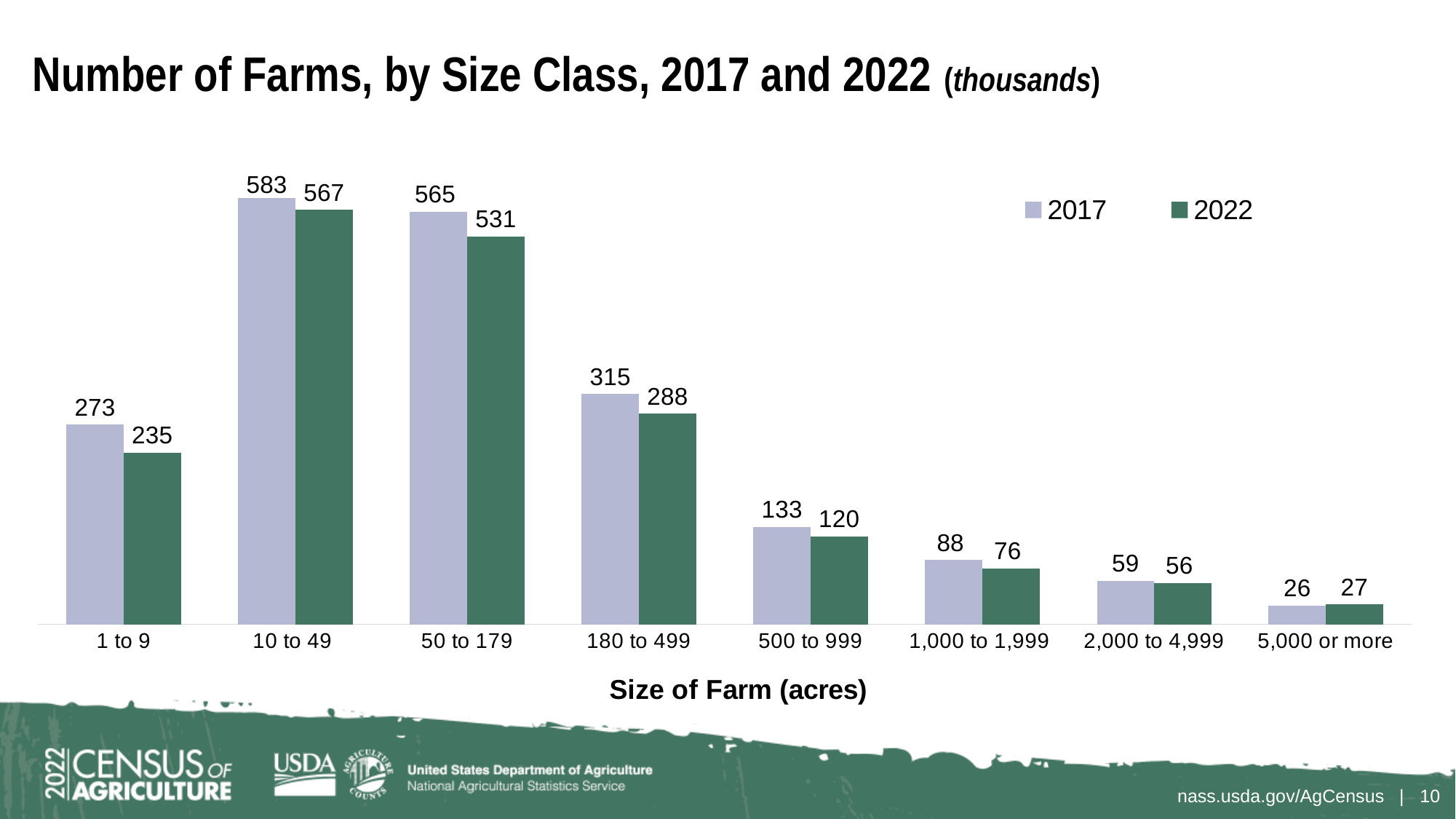

### Chart

| Category | 2017 | 2022 |
|---|---|---|
| 1 to 9 | 273325.0 | 234592.0 |
| 10 to 49  | 583001.0 | 566912.0 |
| 50 to 179 | 564763.0 | 530529.0 |
| 180 to 499 | 315017.0 | 288379.0 |
| 500 to 999 | 133321.0 | 120456.0 |
| 1,000 to 1,999  | 87666.0 | 76311.0 |
| 2,000 to 4,999 | 59442.0 | 56274.0 |
| 5,000 or more | 25685.0 | 27034.0 |
# Number of Farms, by Size Class, 2017 and 2022 (thousands)